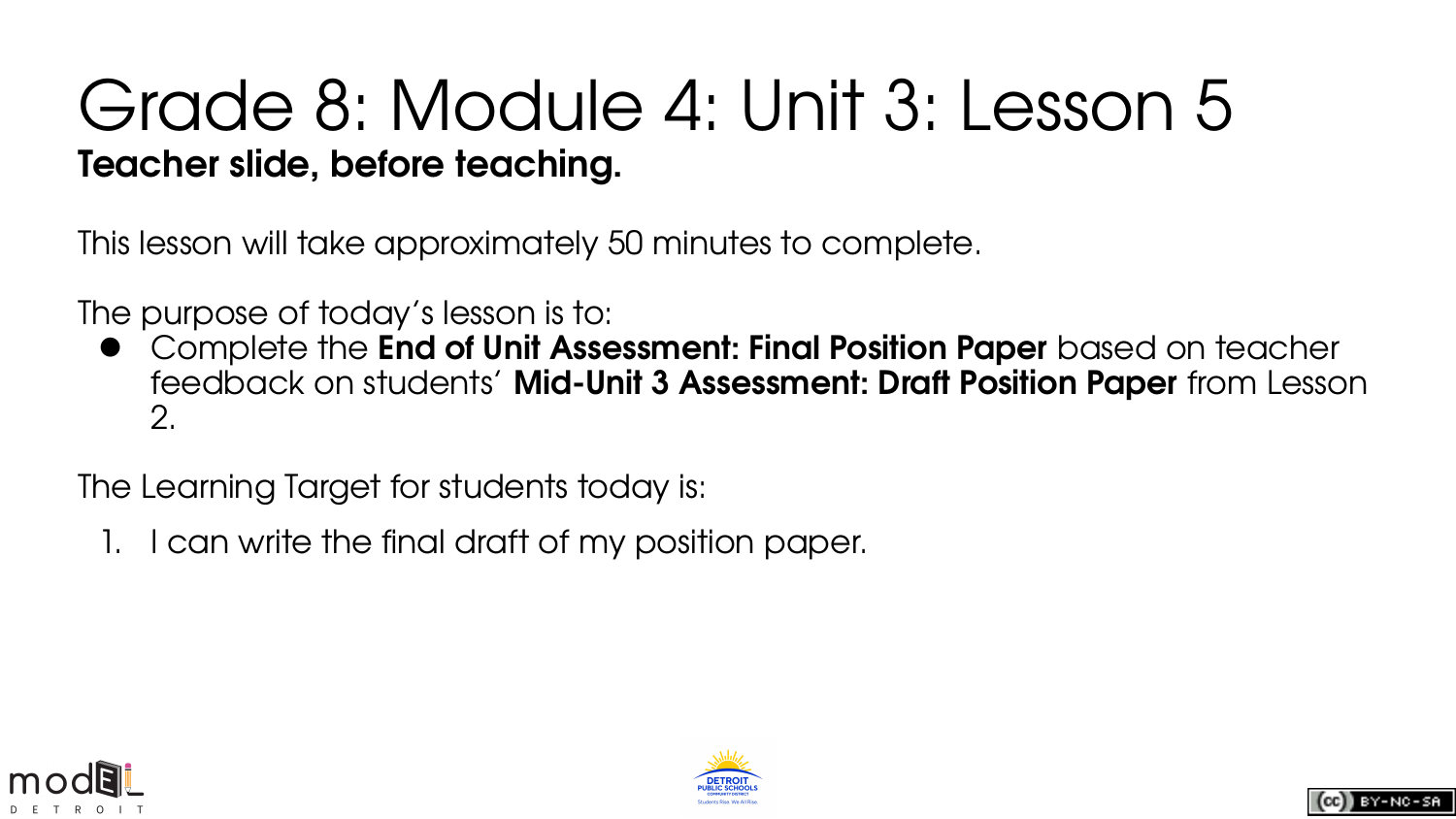

# Grade 8: Module 4: Unit 3: Lesson 5
Teacher slide, before teaching.

This lesson will take approximately 50 minutes to complete.

The purpose of today’s lesson is to:
Complete the End of Unit Assessment: Final Position Paper based on teacher feedback on students’ Mid-Unit 3 Assessment: Draft Position Paper from Lesson 2.

The Learning Target for students today is:
I can write the final draft of my position paper.